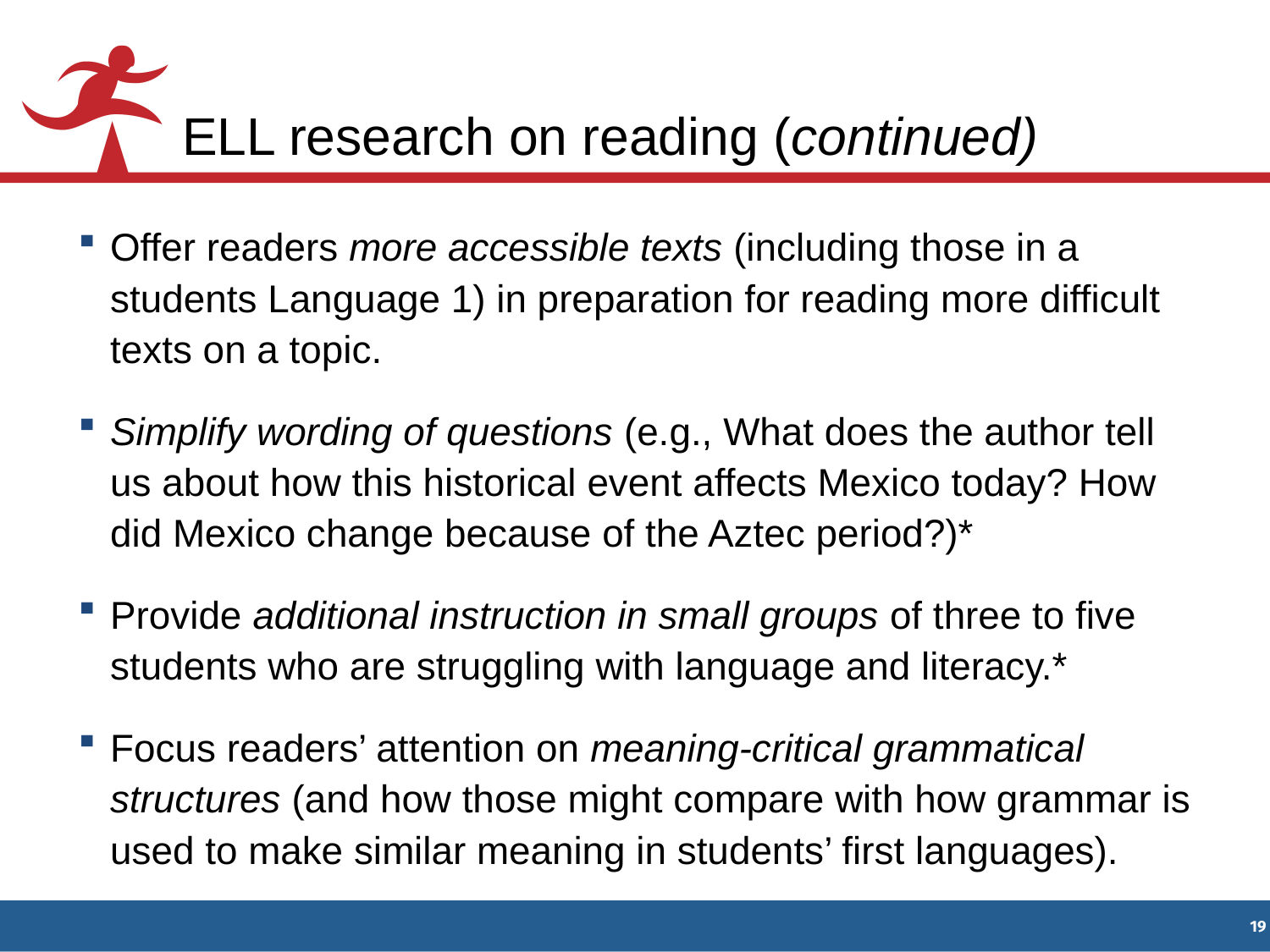

# ELL research on reading (continued)
Offer readers more accessible texts (including those in a students Language 1) in preparation for reading more difficult texts on a topic.
Simplify wording of questions (e.g., What does the author tell us about how this historical event affects Mexico today? How did Mexico change because of the Aztec period?)*
Provide additional instruction in small groups of three to five students who are struggling with language and literacy.*
Focus readers’ attention on meaning-critical grammatical structures (and how those might compare with how grammar is used to make similar meaning in students’ first languages).